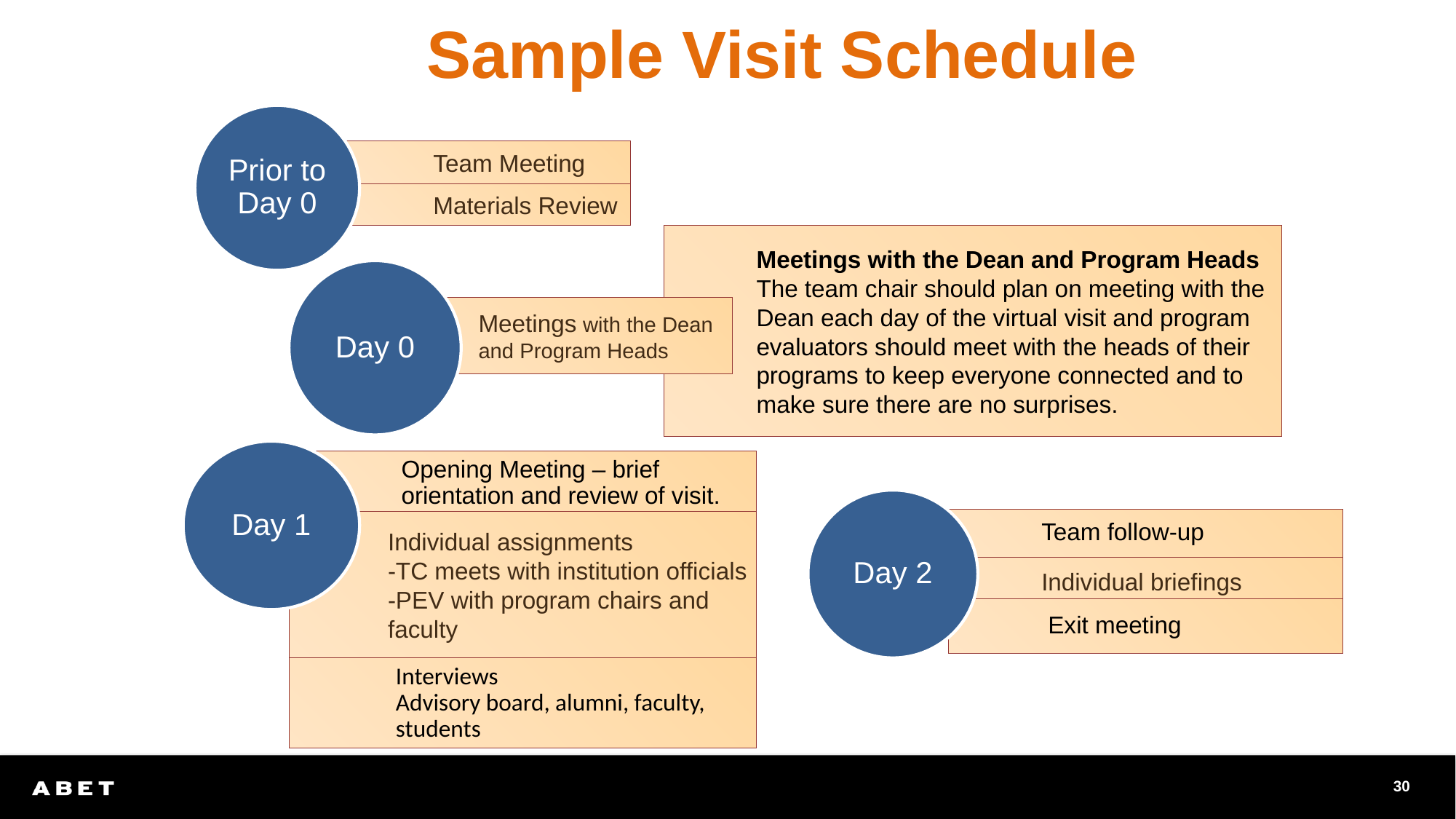

# Sample Visit Schedule
Prior to Day 0
Team Meeting
Materials Review
Meetings with the Dean and Program Heads
The team chair should plan on meeting with the Dean each day of the virtual visit and program evaluators should meet with the heads of their programs to keep everyone connected and to make sure there are no surprises.
Day 0
Meetings with the Dean and Program Heads
Day 1
Opening Meeting – brief orientation and review of visit.
Day 2
Team follow-up
Individual assignments
-TC meets with institution officials
-PEV with program chairs and faculty
Individual briefings
 Exit meeting
Interviews
Advisory board, alumni, faculty, students
30